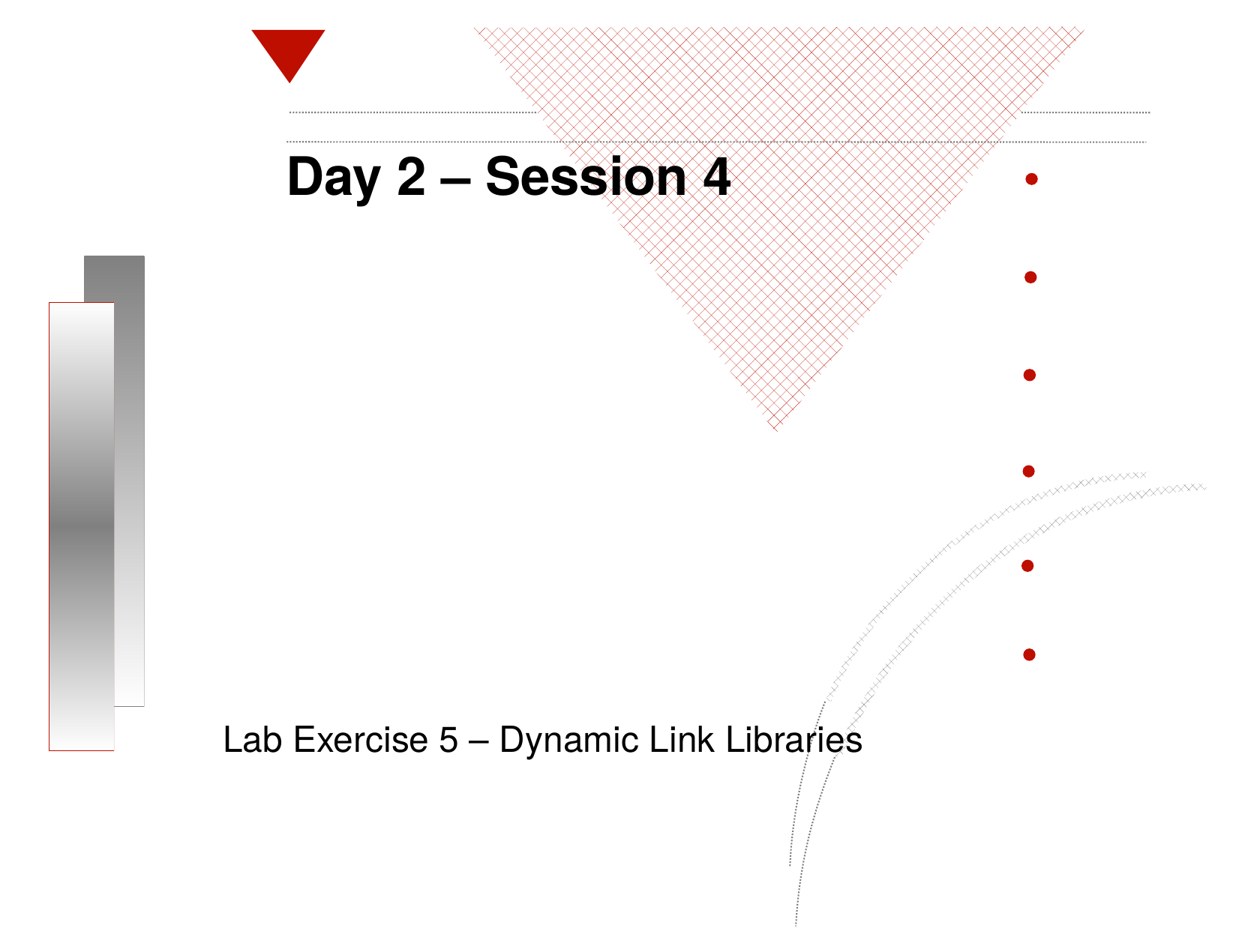

Day 2 – Session 4

Lab Exercise 5 – Dynamic Link Libraries